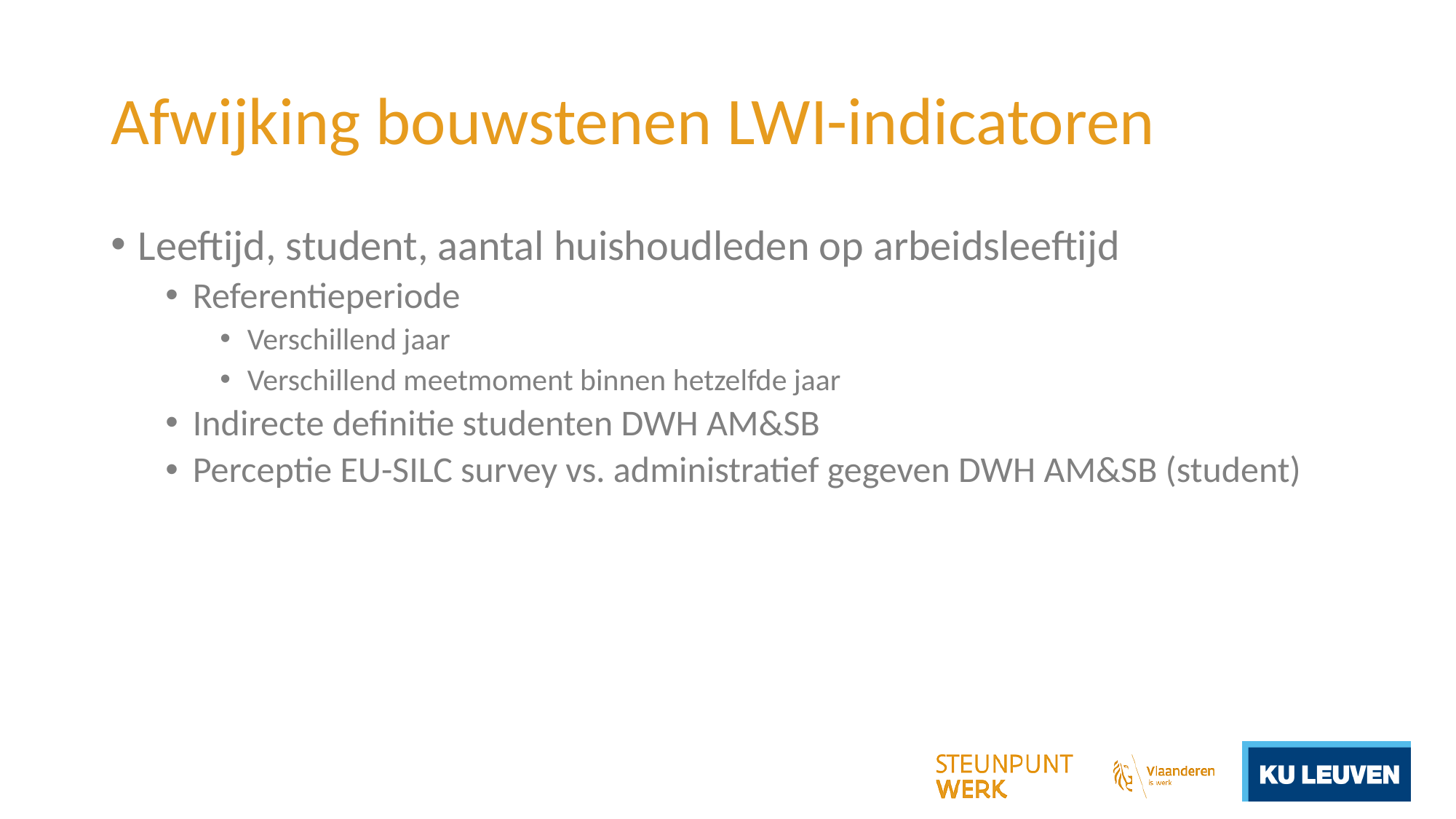

# Afwijking bouwstenen LWI-indicatoren
Leeftijd, student, aantal huishoudleden op arbeidsleeftijd
Referentieperiode
Verschillend jaar
Verschillend meetmoment binnen hetzelfde jaar
Indirecte definitie studenten DWH AM&SB
Perceptie EU-SILC survey vs. administratief gegeven DWH AM&SB (student)